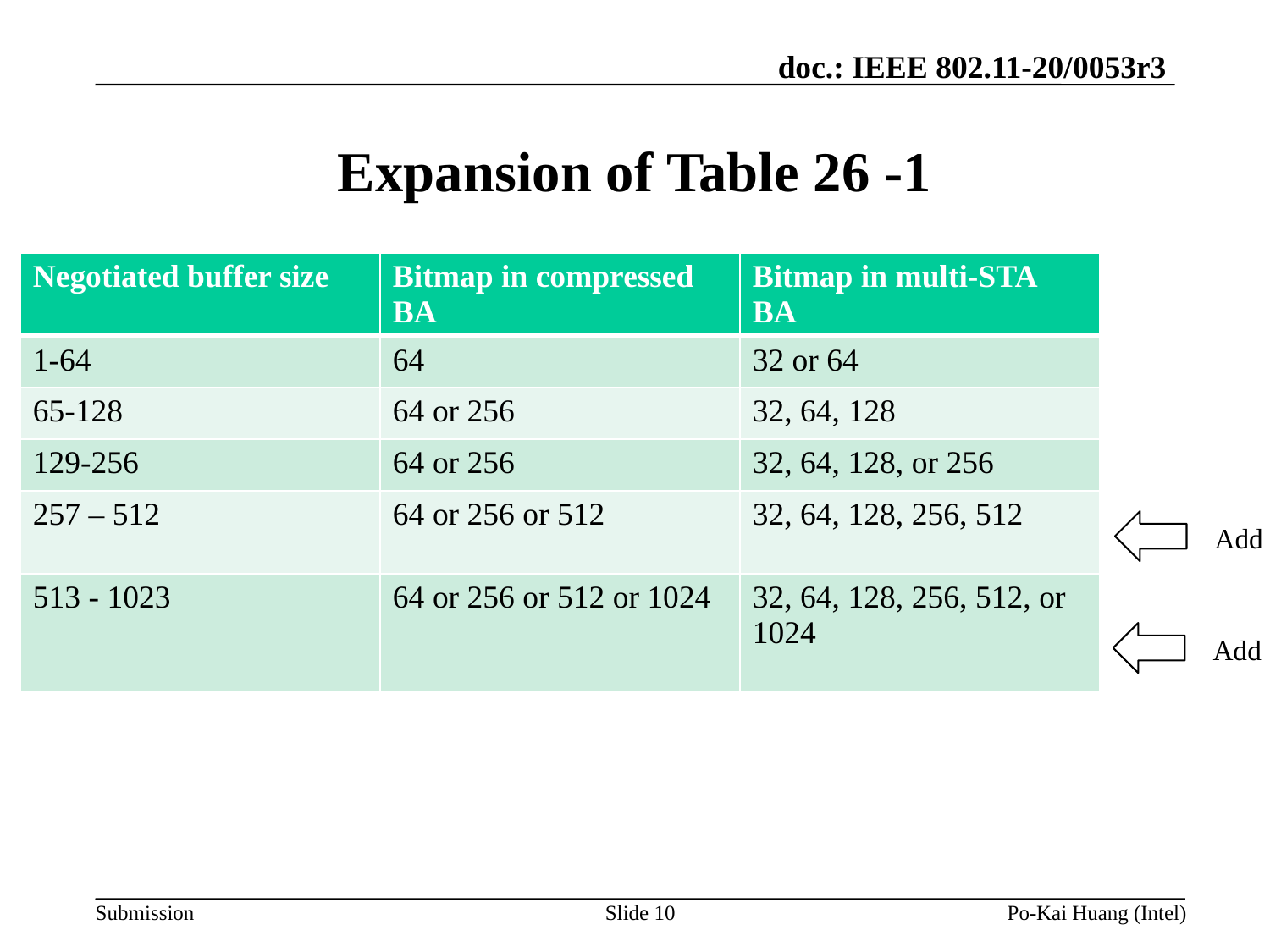

# Expansion of Table 26 -1
| Negotiated buffer size | Bitmap in compressed BA | Bitmap in multi-STA BA |
| --- | --- | --- |
| 1-64 | 64 | 32 or 64 |
| 65-128 | 64 or 256 | 32, 64, 128 |
| 129-256 | 64 or 256 | 32, 64, 128, or 256 |
| 257 – 512 | 64 or 256 or 512 | 32, 64, 128, 256, 512 |
| 513 - 1023 | 64 or 256 or 512 or 1024 | 32, 64, 128, 256, 512, or 1024 |

Add

Add
Slide 10
Po-Kai Huang (Intel)